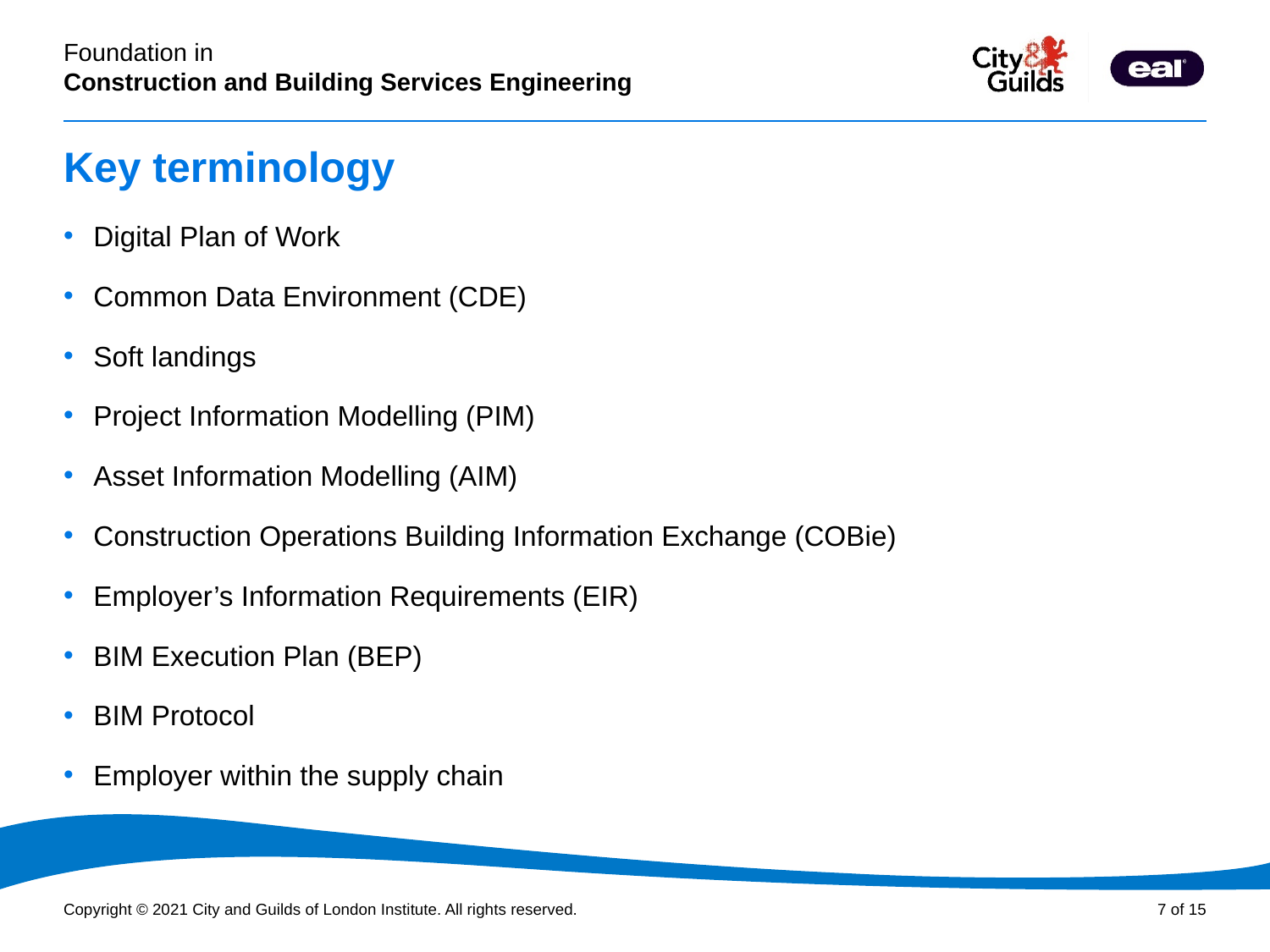

# Key terminology
Digital Plan of Work
Common Data Environment (CDE)
Soft landings
Project Information Modelling (PIM)
Asset Information Modelling (AIM)
Construction Operations Building Information Exchange (COBie)
Employer’s Information Requirements (EIR)
BIM Execution Plan (BEP)
BIM Protocol
Employer within the supply chain